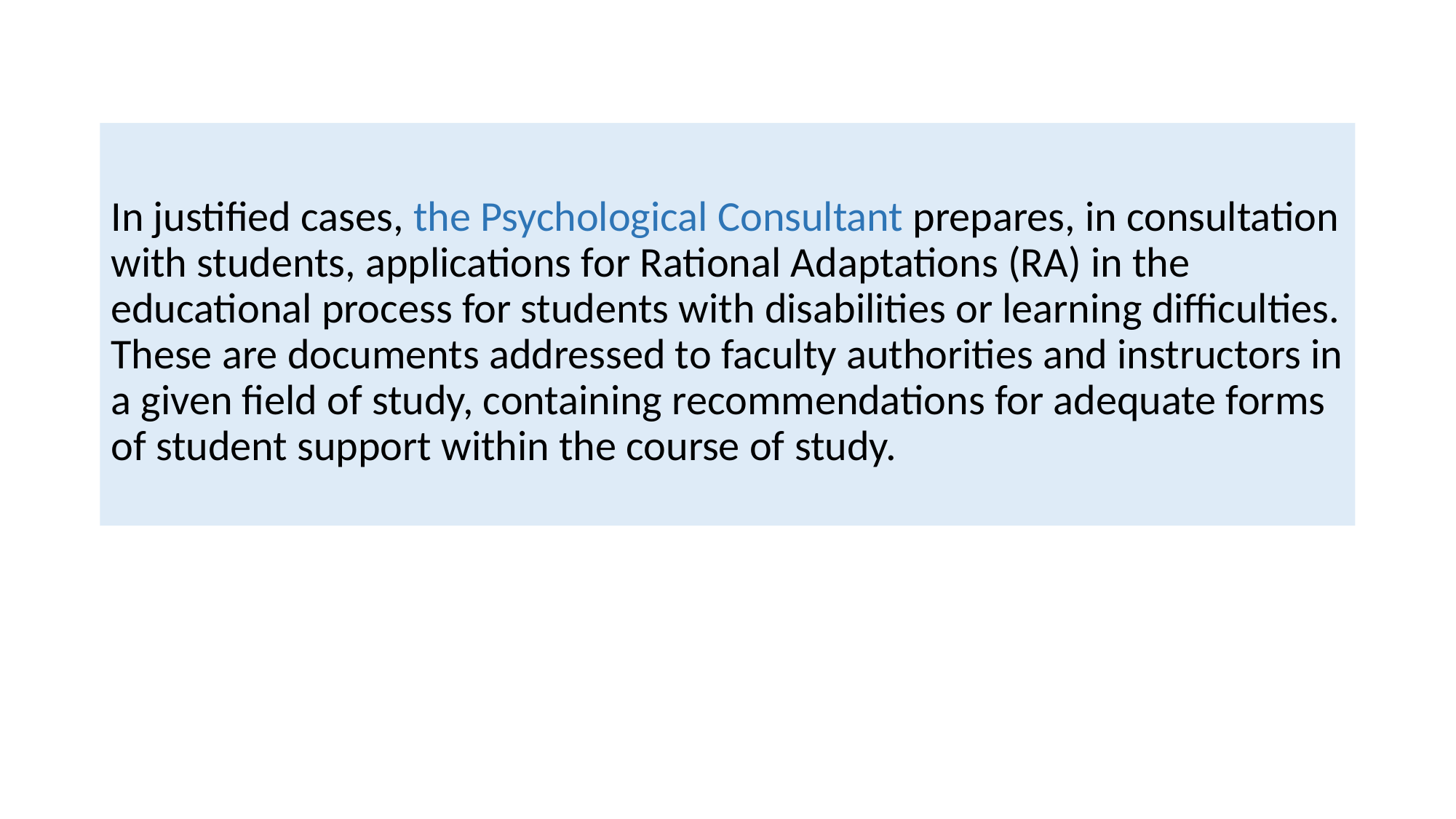

In justified cases, the Psychological Consultant prepares, in consultation with students, applications for Rational Adaptations (RA) in the educational process for students with disabilities or learning difficulties. These are documents addressed to faculty authorities and instructors in a given field of study, containing recommendations for adequate forms of student support within the course of study.